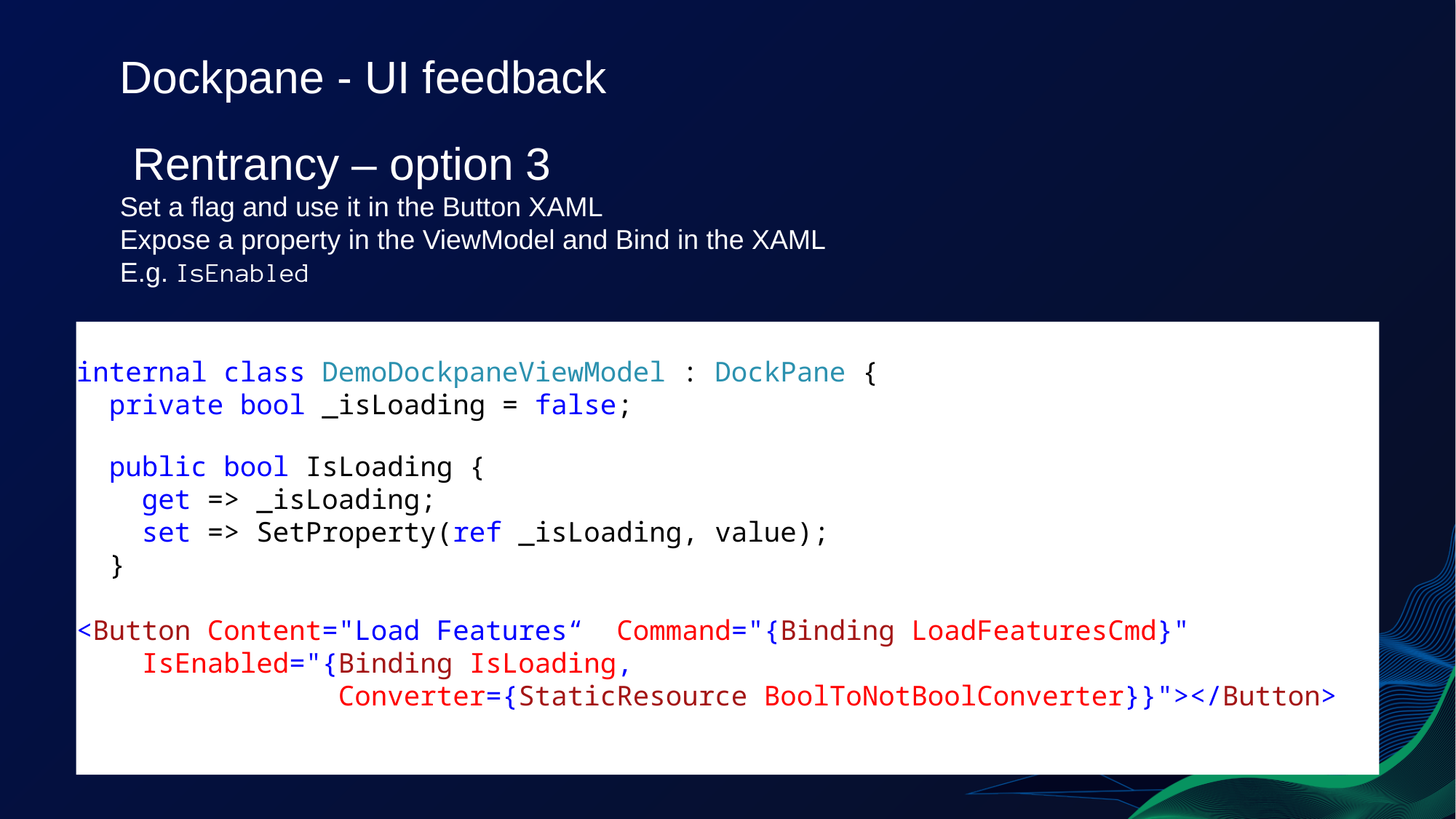

Dockpane - UI feedback
 Rentrancy – option 3
Set a flag and use it in the Button XAML
Expose a property in the ViewModel and Bind in the XAML
E.g. IsEnabled

Use the flag in the CanExecute parameter of the RelayCommand
Disable “Go” button
Prevent re-entrancy
Multiple Clicks
Update Progress
Lets the user know we are busy (not frozen)

internal class DemoDockpaneViewModel : DockPane {
  private bool _isLoading = false;

  public bool IsLoading {
    get => _isLoading;
    set => SetProperty(ref _isLoading, value);
  }

<Button Content="Load Features“  Command="{Binding LoadFeaturesCmd}"
    IsEnabled="{Binding IsLoading,
                Converter={StaticResource BoolToNotBoolConverter}}"></Button>